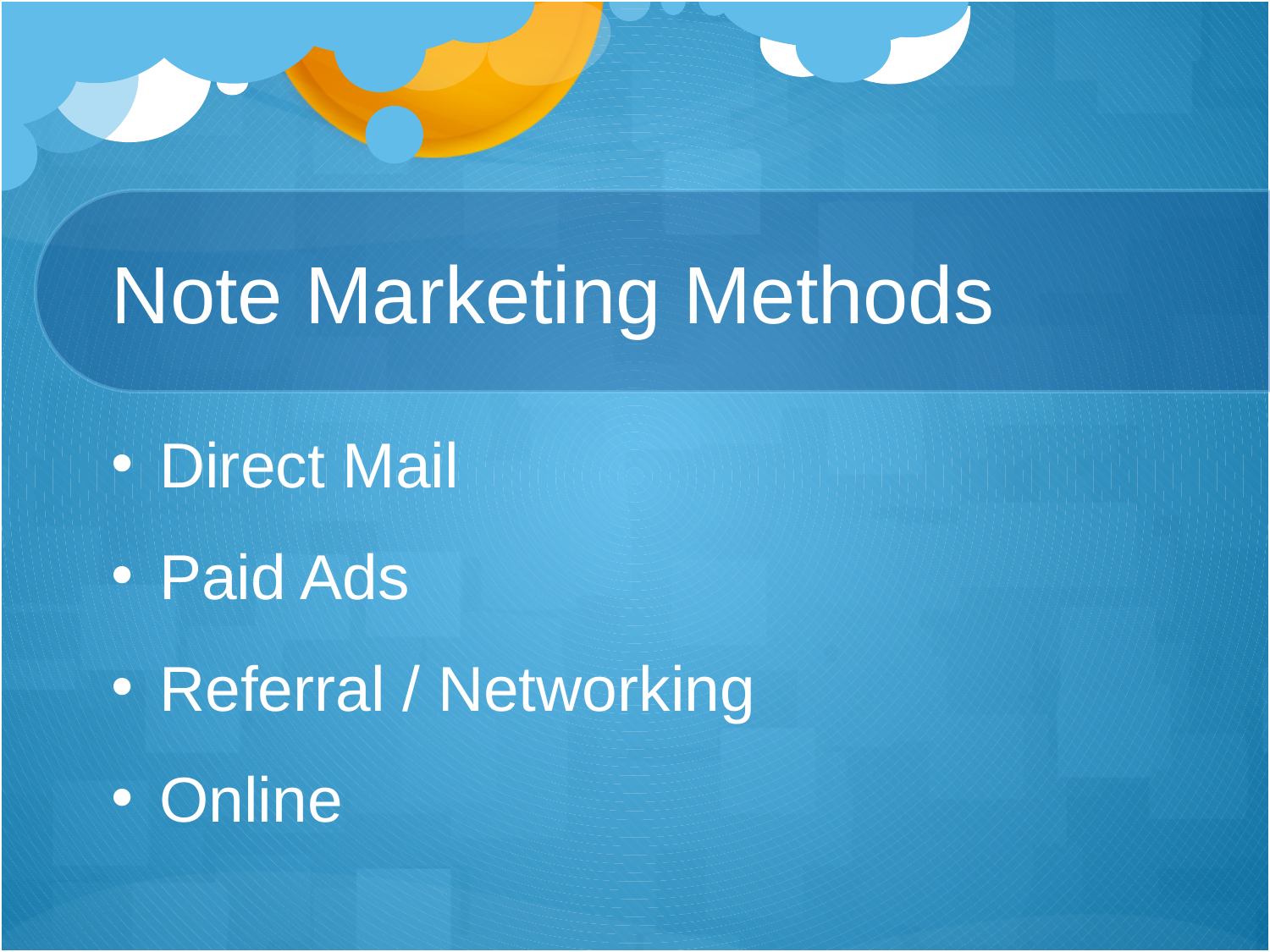

# Note Marketing Methods
Direct Mail
Paid Ads
Referral / Networking
Online